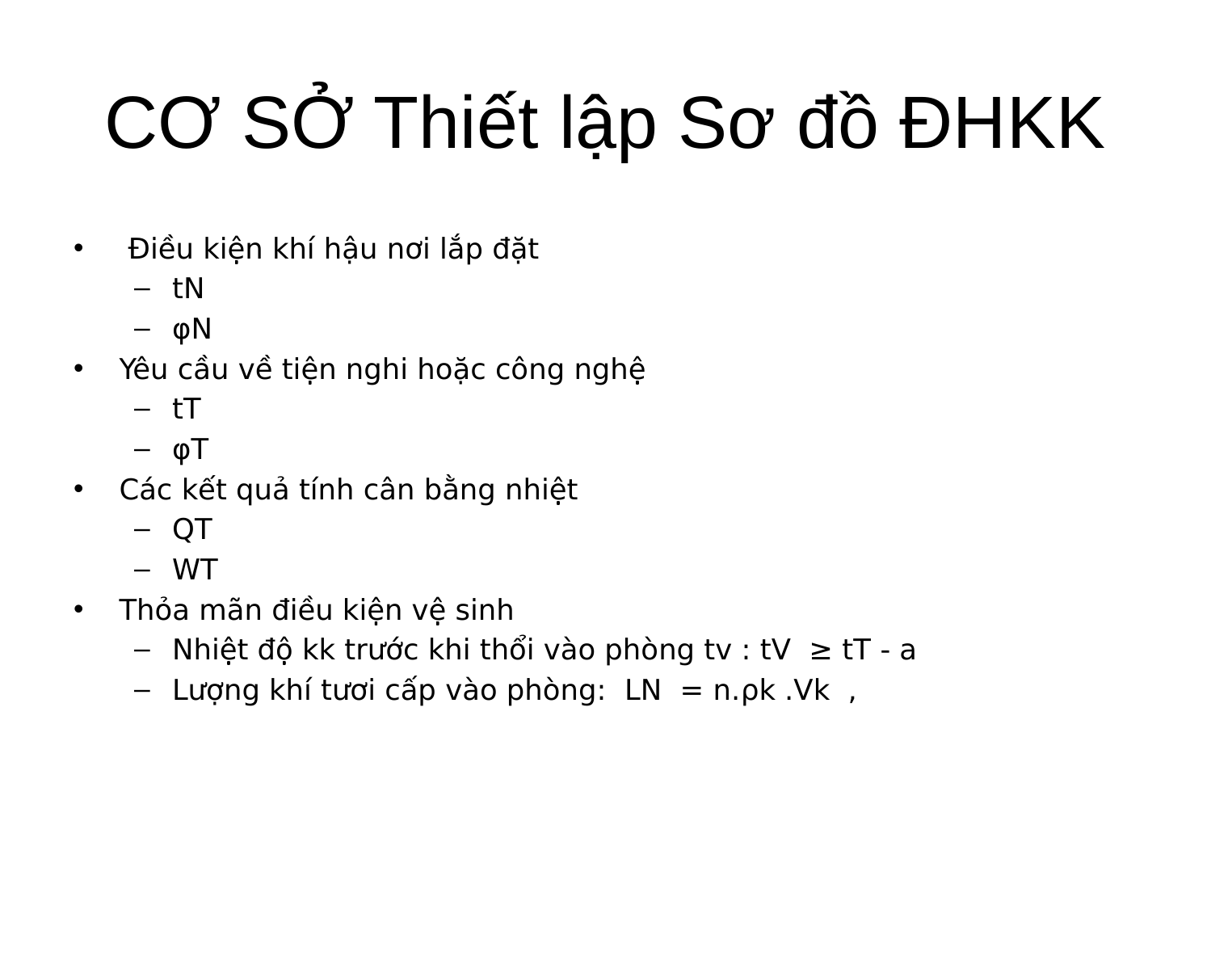

# CƠ SỞ Thiết lập Sơ đồ ĐHKK
 Điều kiện khí hậu nơi lắp đặt
tN
φN
Yêu cầu về tiện nghi hoặc công nghệ
tT
φT
Các kết quả tính cân bằng nhiệt
QT
WT
Thỏa mãn điều kiện vệ sinh
Nhiệt độ kk trước khi thổi vào phòng tv : tV  ≥ tT - a
Lượng khí tươi cấp vào phòng:  LN  = n.ρk .Vk  ,